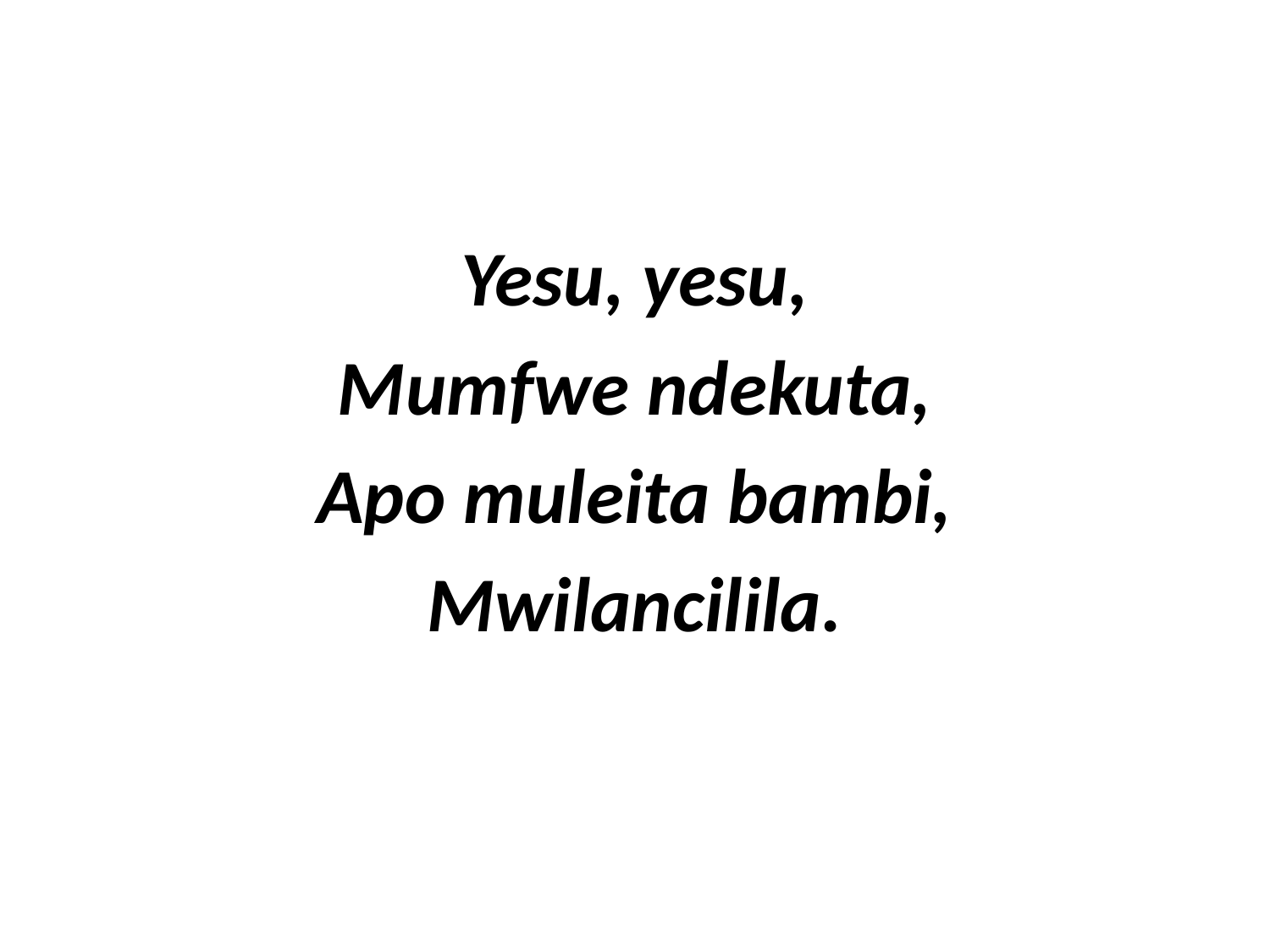

Yesu, yesu,
Mumfwe ndekuta,
Apo muleita bambi,
Mwilancilila.